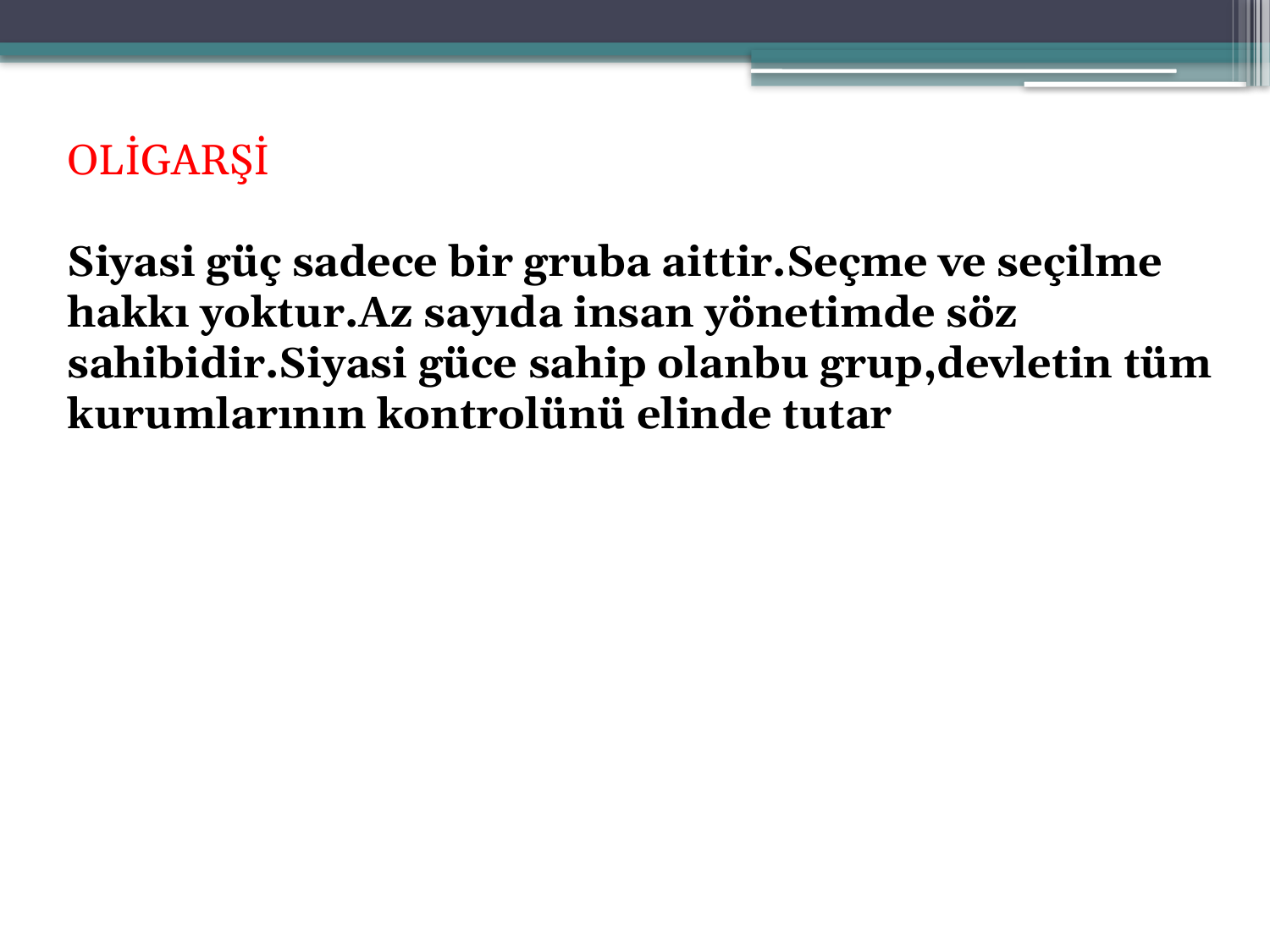

OLİGARŞİ

Siyasi güç sadece bir gruba aittir.Seçme ve seçilme hakkı yoktur.Az sayıda insan yönetimde söz sahibidir.Siyasi güce sahip olanbu grup,devletin tüm kurumlarının kontrolünü elinde tutar